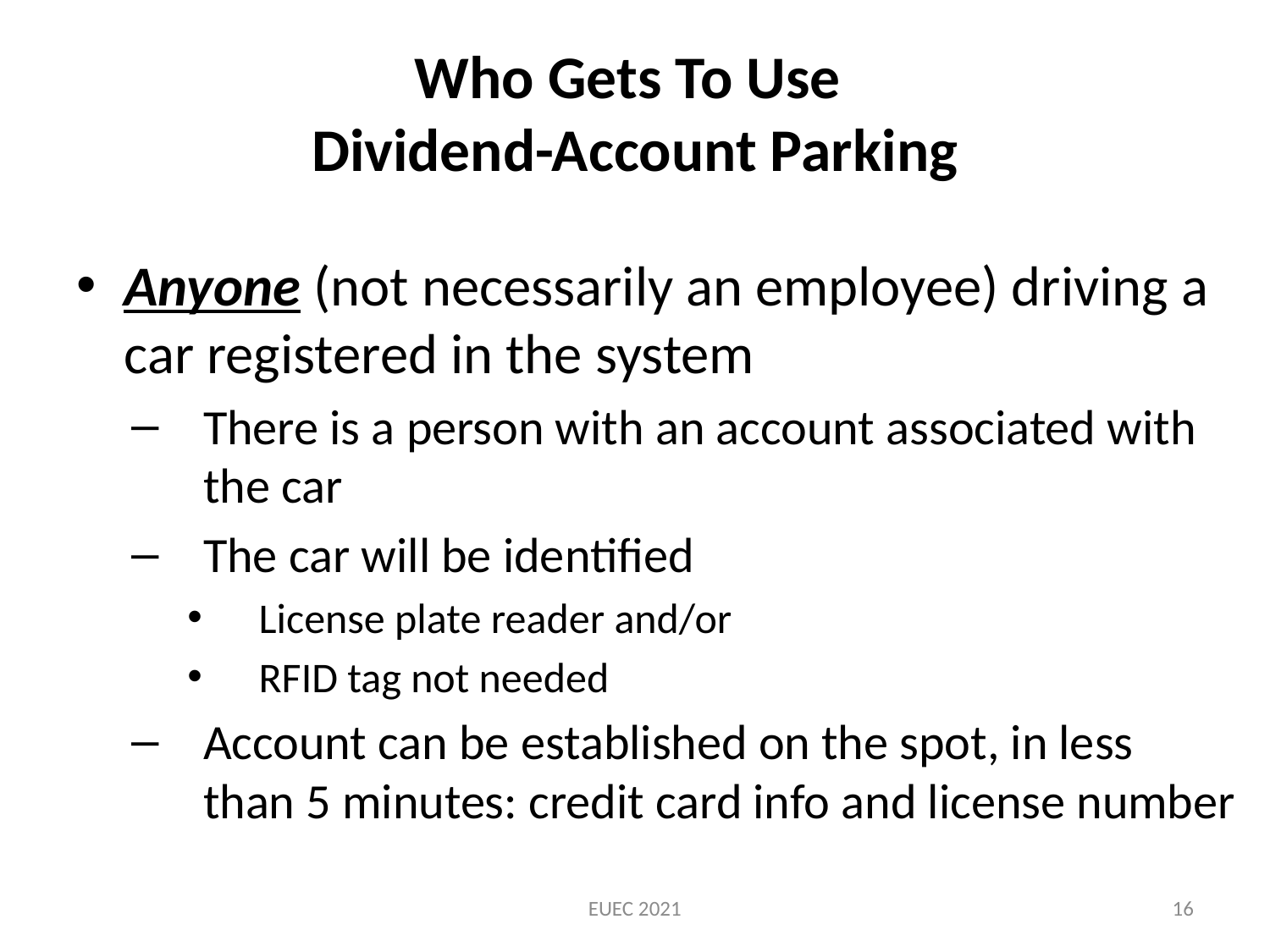

# Who Gets To Use Dividend-Account Parking
Anyone (not necessarily an employee) driving a car registered in the system
There is a person with an account associated with the car
The car will be identified
License plate reader and/or
RFID tag not needed
Account can be established on the spot, in less than 5 minutes: credit card info and license number

EUEC 2021
16